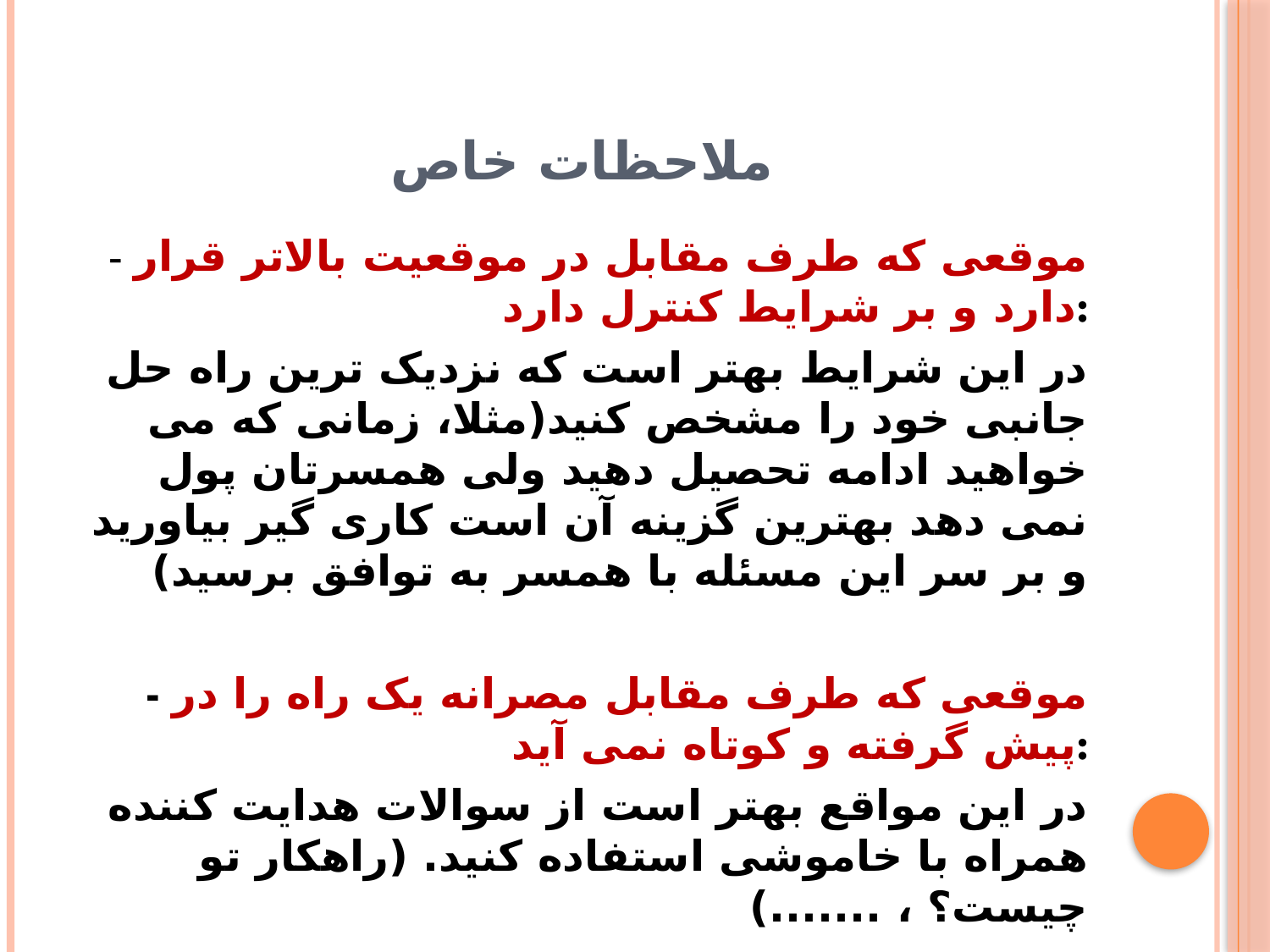

# ملاحظات خاص
- موقعی که طرف مقابل در موقعیت بالاتر قرار دارد و بر شرایط کنترل دارد:
در این شرایط بهتر است که نزدیک ترین راه حل جانبی خود را مشخص کنید(مثلا، زمانی که می خواهید ادامه تحصیل دهید ولی همسرتان پول نمی دهد بهترین گزینه آن است کاری گیر بیاورید و بر سر این مسئله با همسر به توافق برسید)

- موقعی که طرف مقابل مصرانه یک راه را در پیش گرفته و کوتاه نمی آید:
در این مواقع بهتر است از سوالات هدایت کننده همراه با خاموشی استفاده کنید. (راهکار تو چیست؟ ، .......)